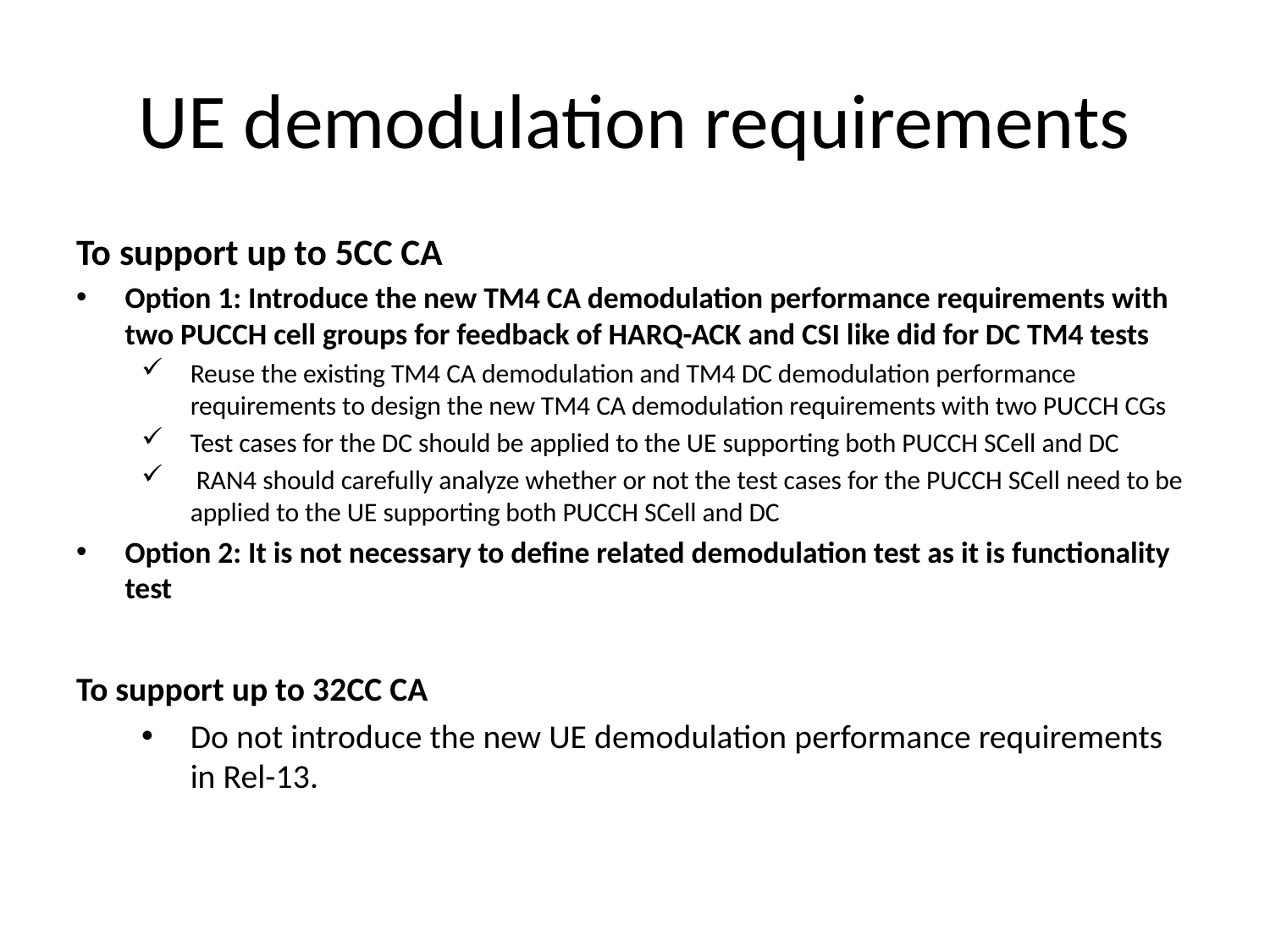

# UE demodulation requirements
To support up to 5CC CA
Option 1: Introduce the new TM4 CA demodulation performance requirements with two PUCCH cell groups for feedback of HARQ-ACK and CSI like did for DC TM4 tests
Reuse the existing TM4 CA demodulation and TM4 DC demodulation performance requirements to design the new TM4 CA demodulation requirements with two PUCCH CGs
Test cases for the DC should be applied to the UE supporting both PUCCH SCell and DC
 RAN4 should carefully analyze whether or not the test cases for the PUCCH SCell need to be applied to the UE supporting both PUCCH SCell and DC
Option 2: It is not necessary to define related demodulation test as it is functionality test

To support up to 32CC CA
Do not introduce the new UE demodulation performance requirements in Rel-13.